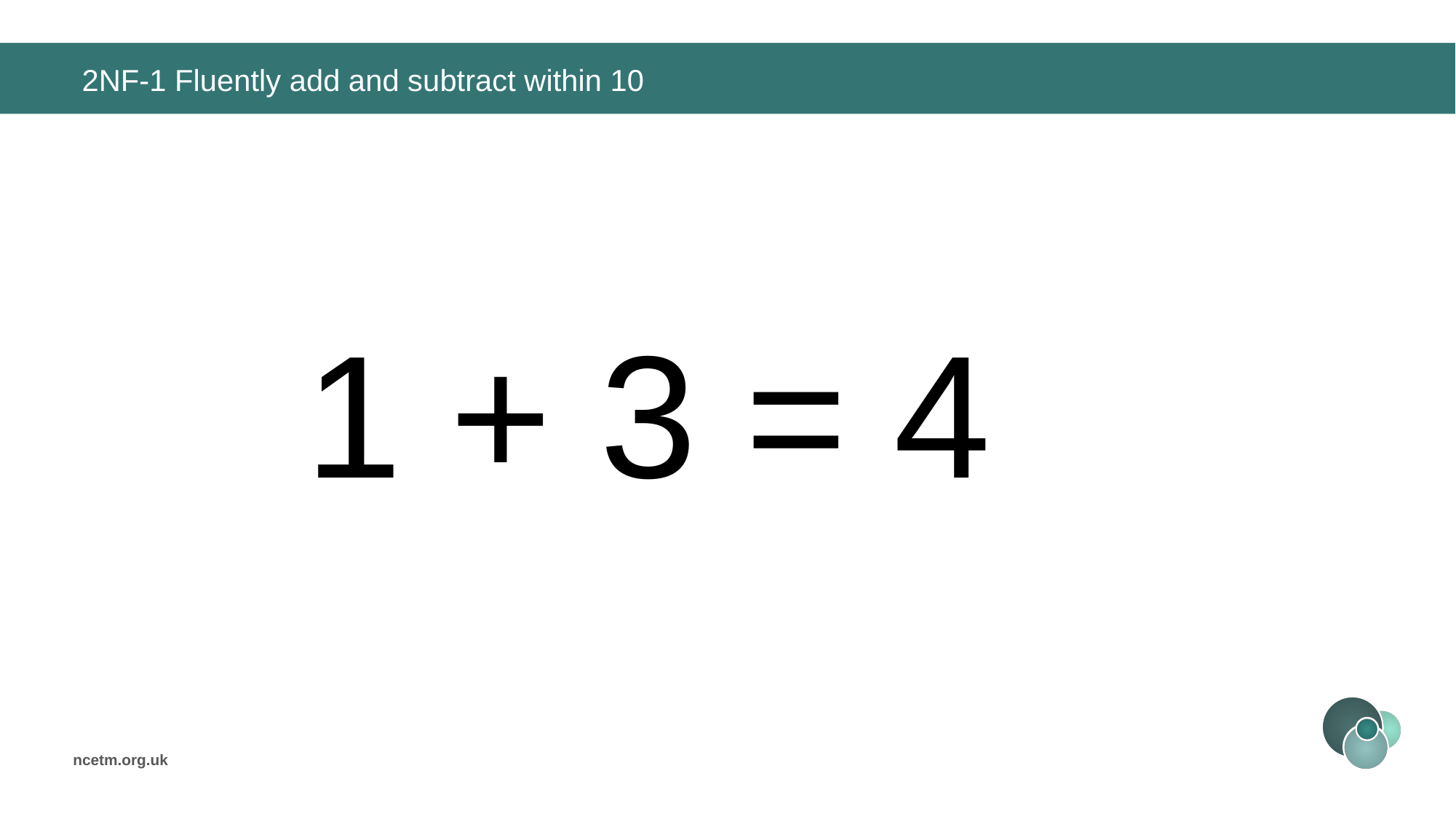

# 2NF-1 Fluently add and subtract within 10
1 + 3 =
4